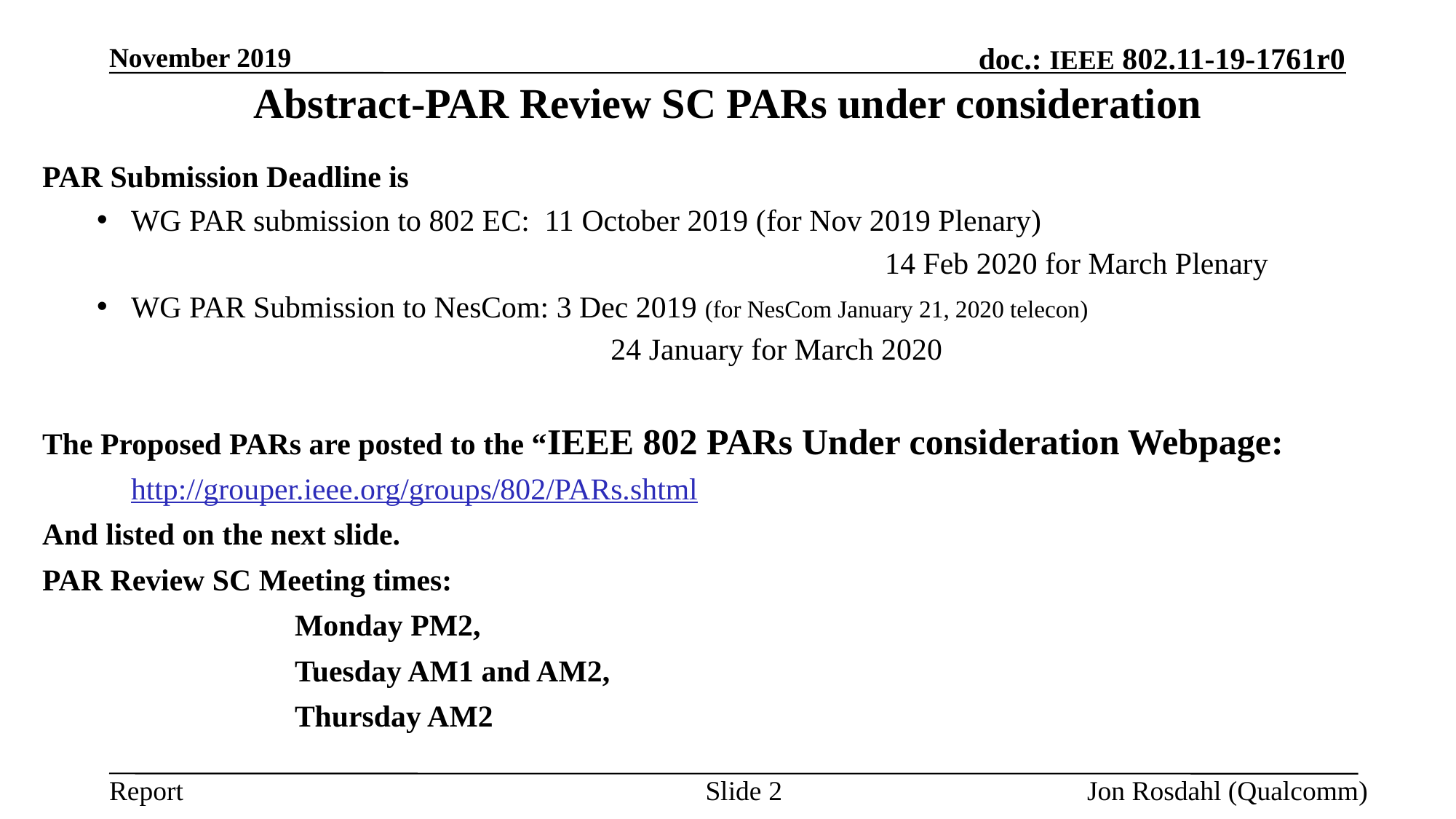

November 2019
# Abstract-PAR Review SC PARs under consideration
PAR Submission Deadline is
WG PAR submission to 802 EC:  11 October 2019 (for Nov 2019 Plenary)
						    14 Feb 2020 for March Plenary
WG PAR Submission to NesCom: 3 Dec 2019 (for NesCom January 21, 2020 telecon)
	     24 January for March 2020

The Proposed PARs are posted to the “IEEE 802 PARs Under consideration Webpage:
	http://grouper.ieee.org/groups/802/PARs.shtml
And listed on the next slide.
PAR Review SC Meeting times:
			Monday PM2,
			Tuesday AM1 and AM2,
			Thursday AM2
Slide 2
Jon Rosdahl (Qualcomm)